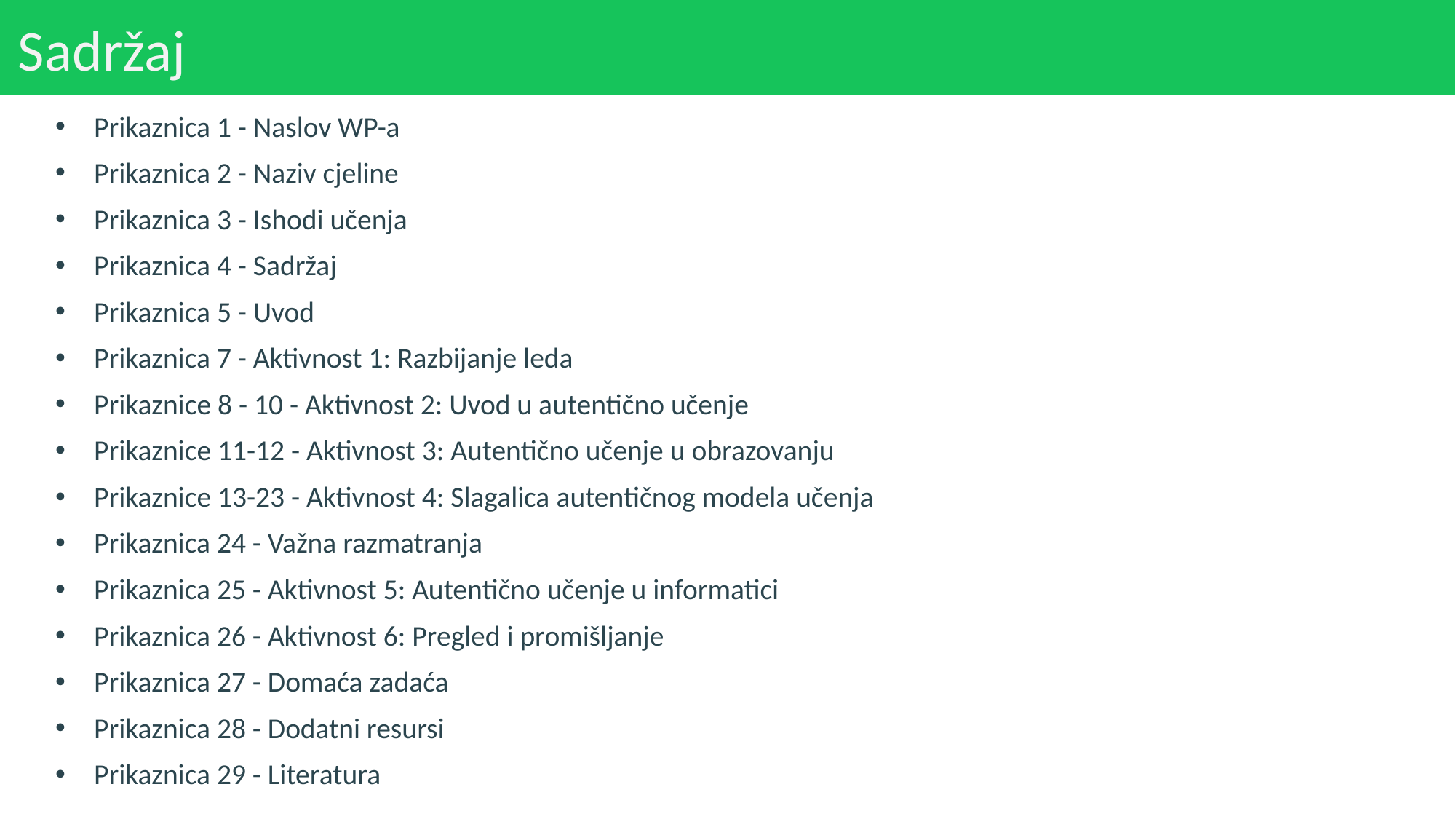

# Sadržaj
Prikaznica 1 - Naslov WP-a
Prikaznica 2 - Naziv cjeline
Prikaznica 3 - Ishodi učenja
Prikaznica 4 - Sadržaj
Prikaznica 5 - Uvod
Prikaznica 7 - Aktivnost 1: Razbijanje leda
Prikaznice 8 - 10 - Aktivnost 2: Uvod u autentično učenje
Prikaznice 11-12 - Aktivnost 3: Autentično učenje u obrazovanju
Prikaznice 13-23 - Aktivnost 4: Slagalica autentičnog modela učenja
Prikaznica 24 - Važna razmatranja
Prikaznica 25 - Aktivnost 5: Autentično učenje u informatici
Prikaznica 26 - Aktivnost 6: Pregled i promišljanje
Prikaznica 27 - Domaća zadaća
Prikaznica 28 - Dodatni resursi
Prikaznica 29 - Literatura